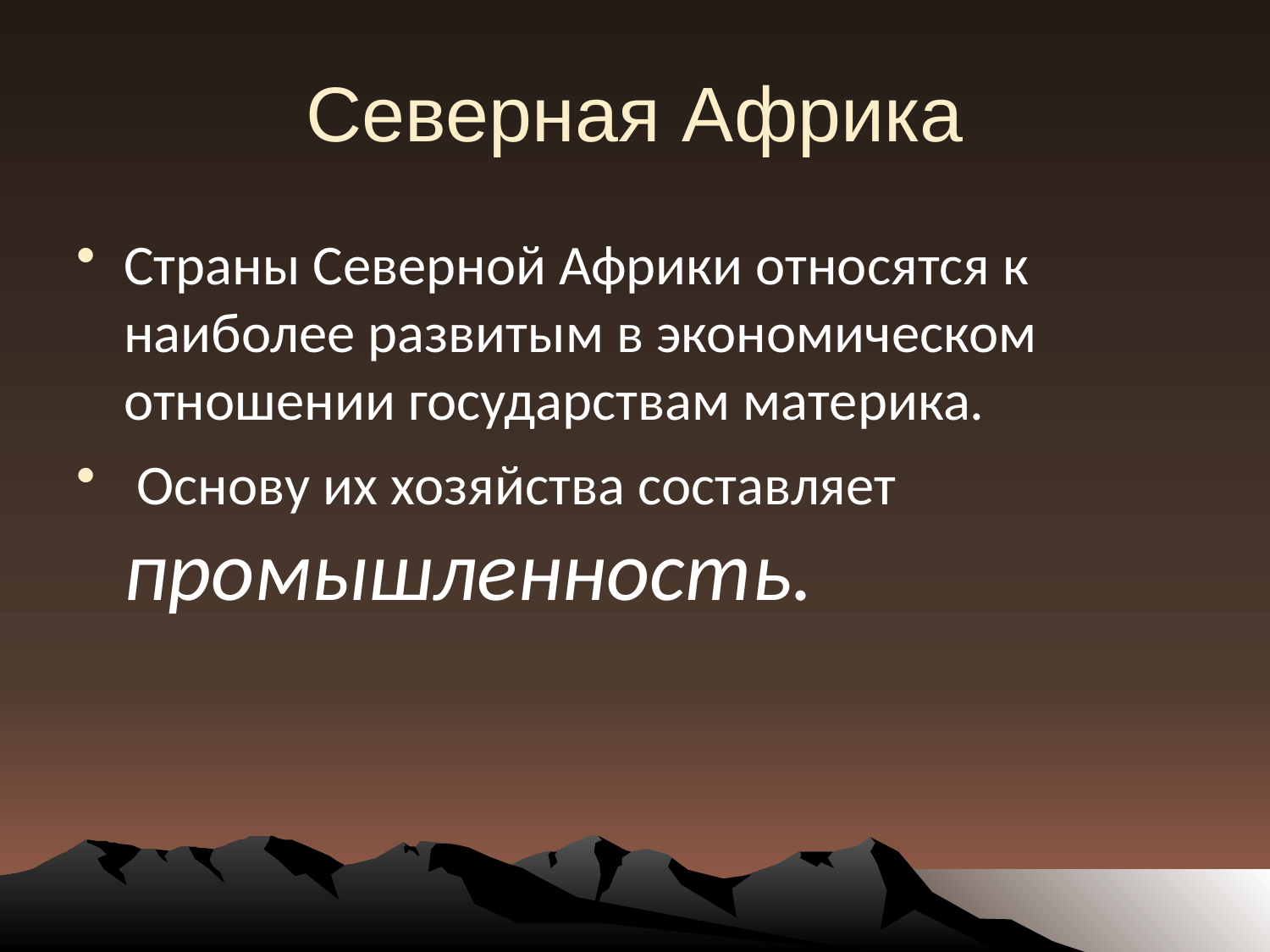

# Северная Африка
Страны Северной Африки относятся к наиболее развитым в экономическом отношении государствам материка.
 Основу их хозяйства составляет промышленность.